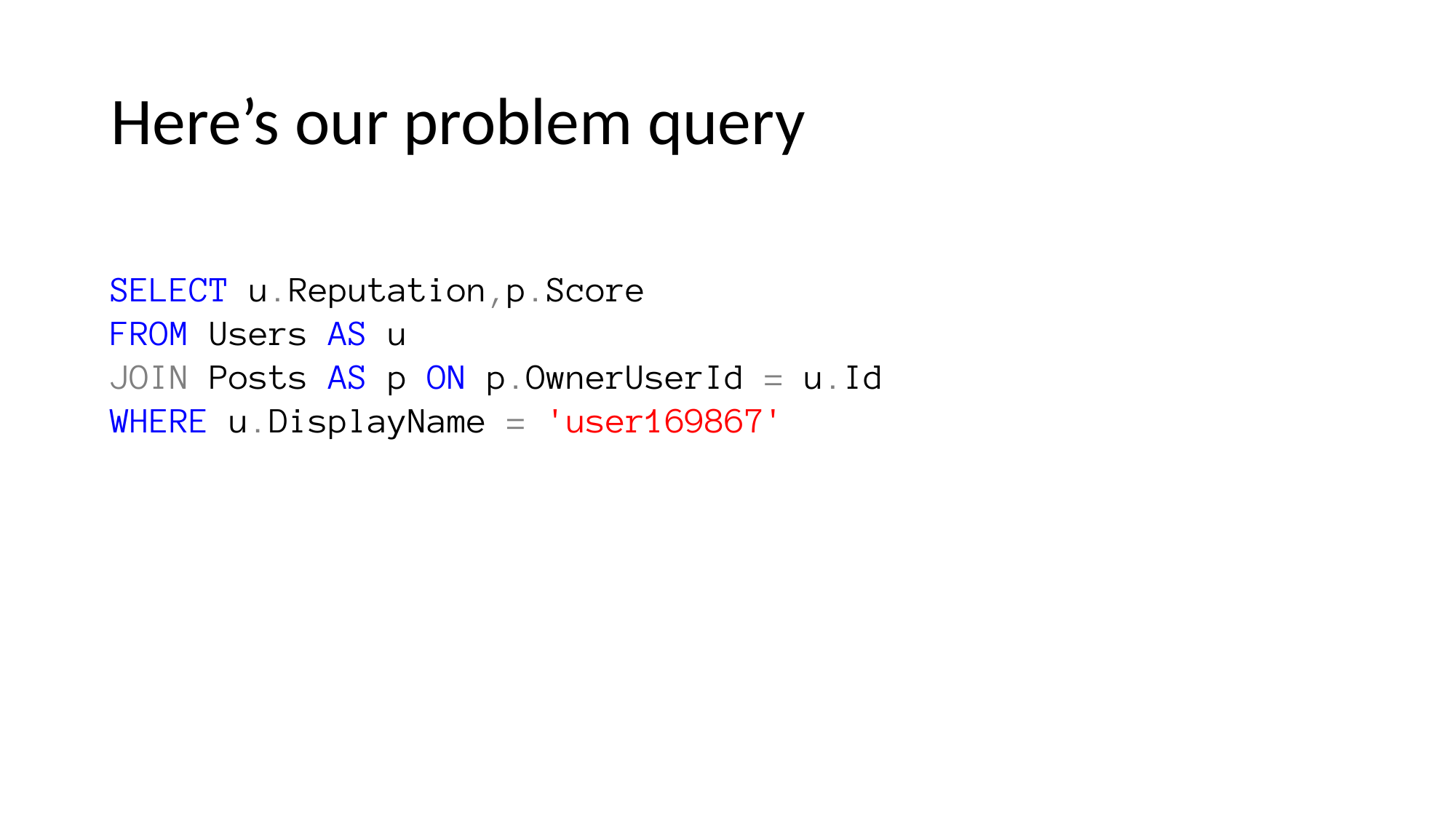

# Here’s our problem query
SELECT u.Reputation,p.Score
FROM Users AS u
JOIN Posts AS p ON p.OwnerUserId = u.Id
WHERE u.DisplayName = 'user169867'